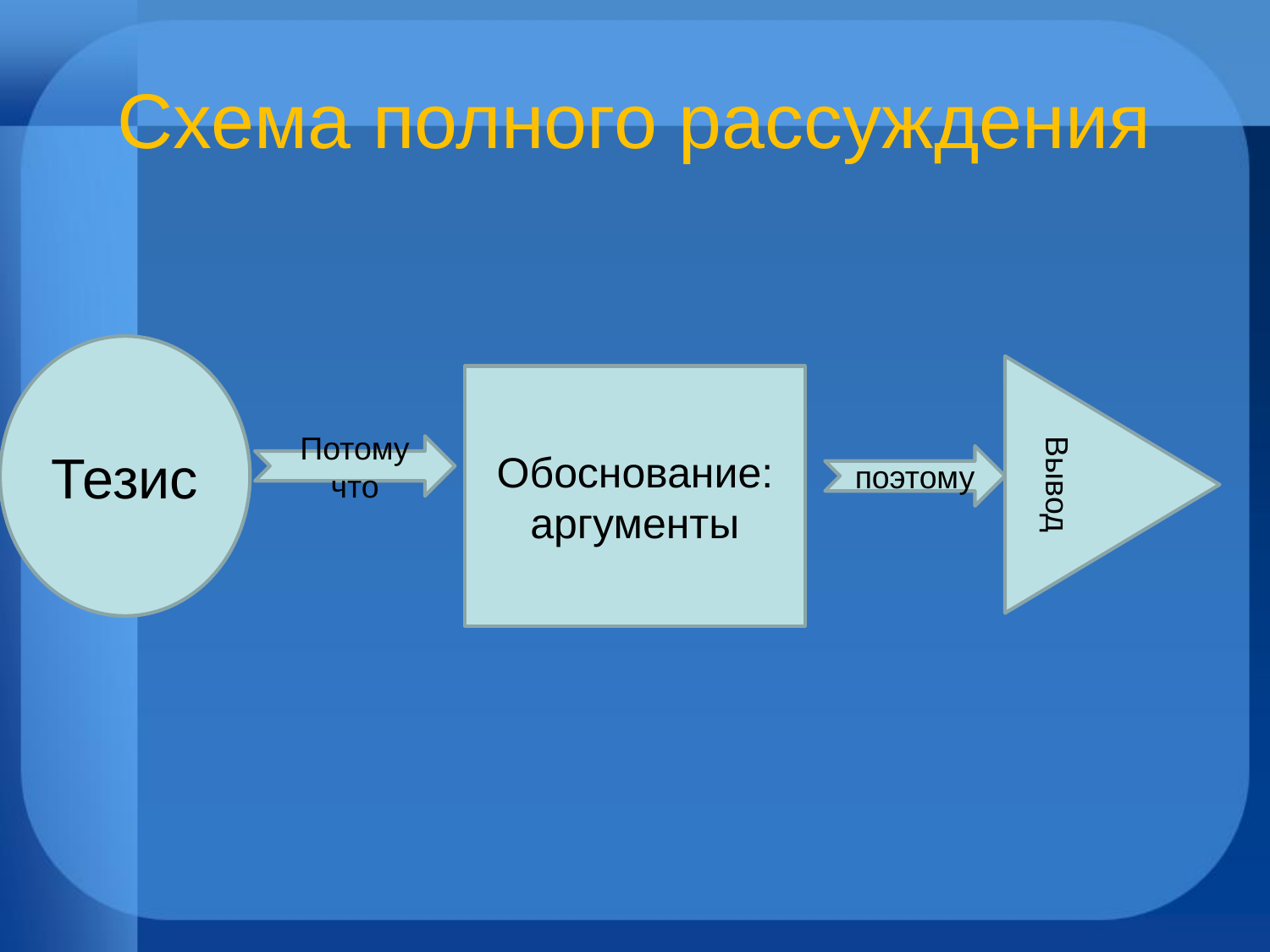

# Схема полного рассуждения

Тезис
Обоснование:
аргументы
Вывод
Потому что
поэтому